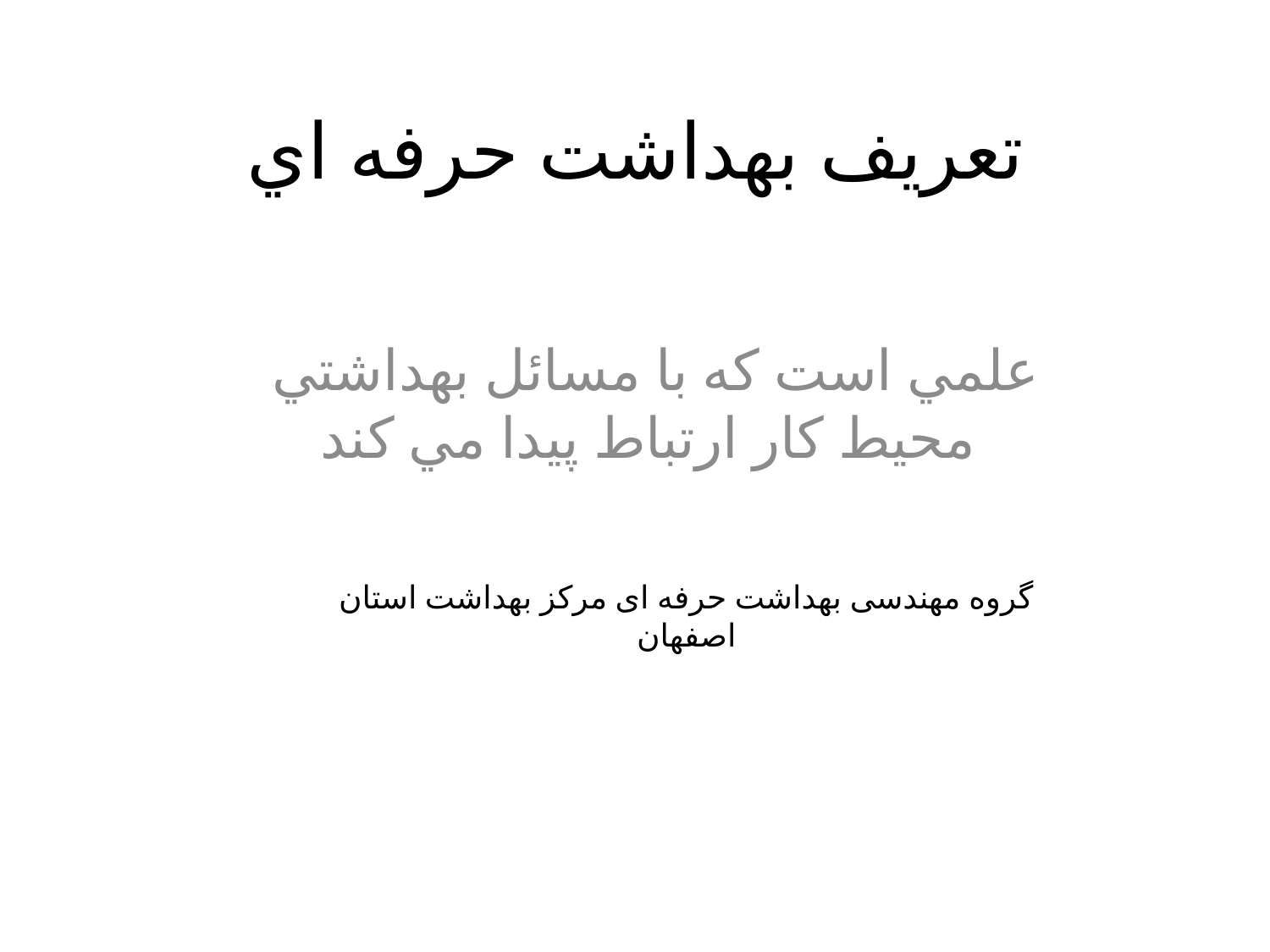

# تعريف بهداشت حرفه اي
علمي است كه با مسائل بهداشتي محيط كار ارتباط پيدا مي كند
گروه مهندسی بهداشت حرفه ای مرکز بهداشت استان اصفهان